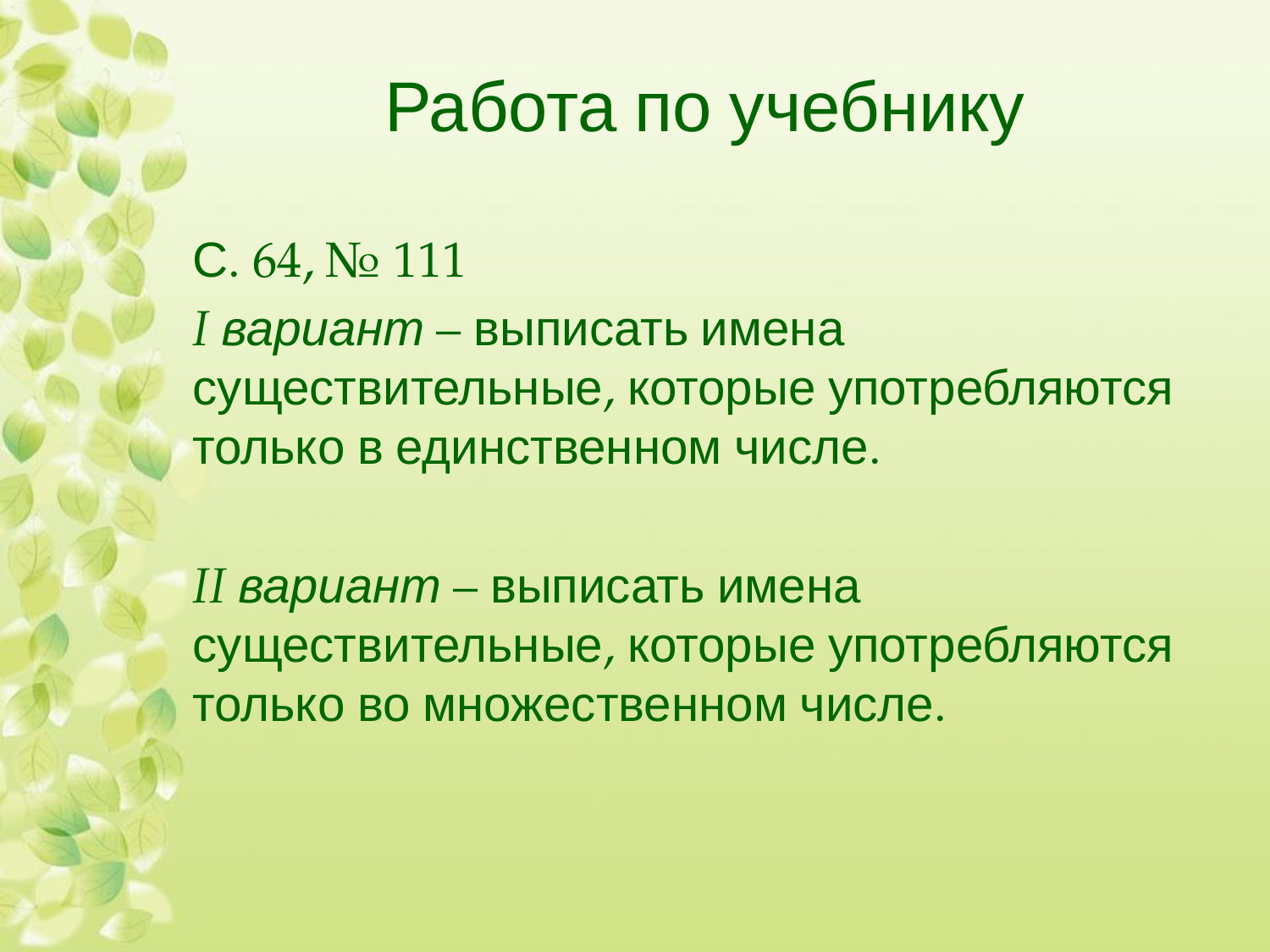

# Работа по учебнику
С. 64, № 111
I вариант – выписать имена существительные, которые употребляются только в единственном числе.

II вариант – выписать имена существительные, которые употребляются только во множественном числе.